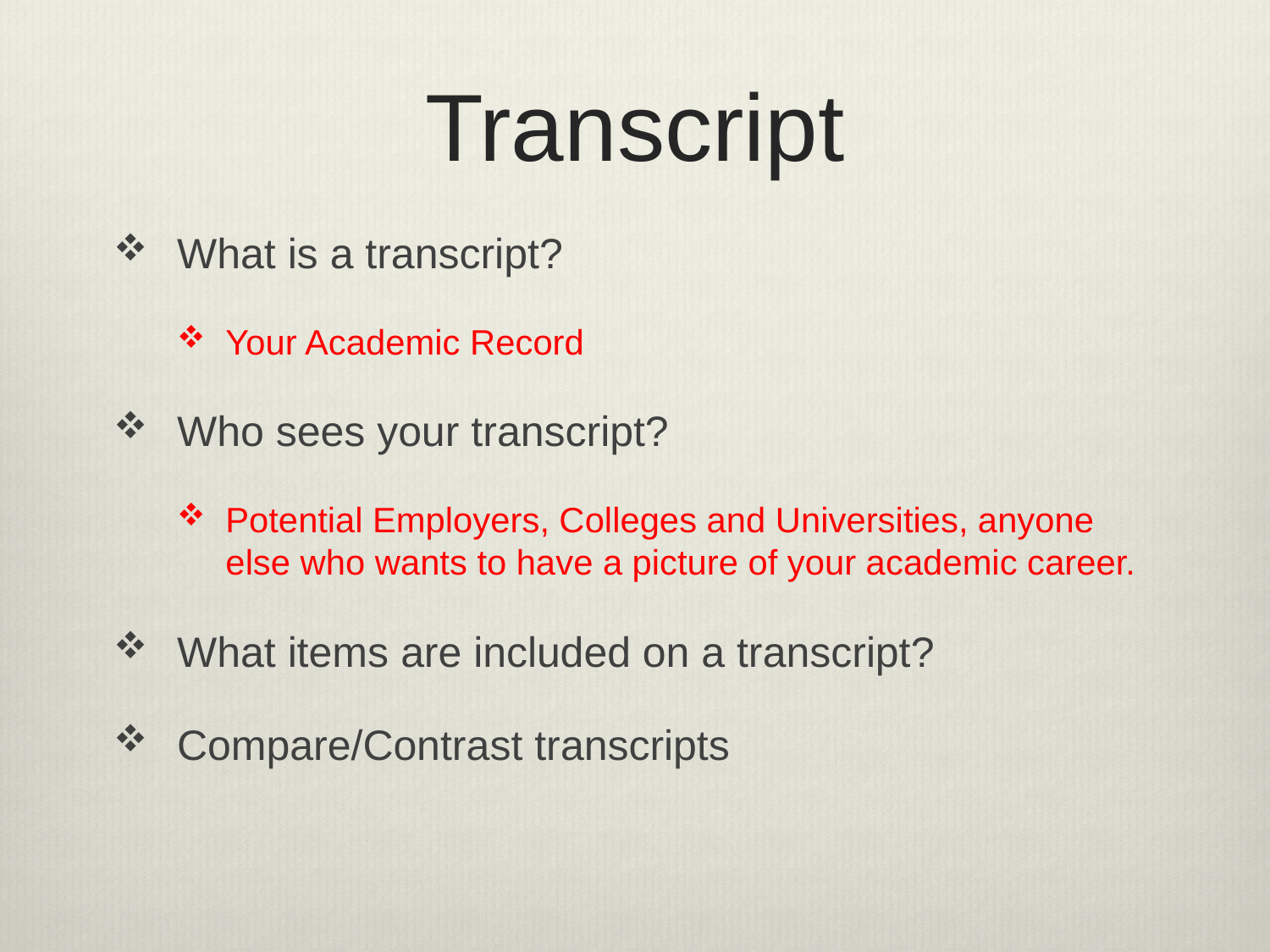

# Transcript
What is a transcript?
Your Academic Record
Who sees your transcript?
Potential Employers, Colleges and Universities, anyone else who wants to have a picture of your academic career.
What items are included on a transcript?
Compare/Contrast transcripts